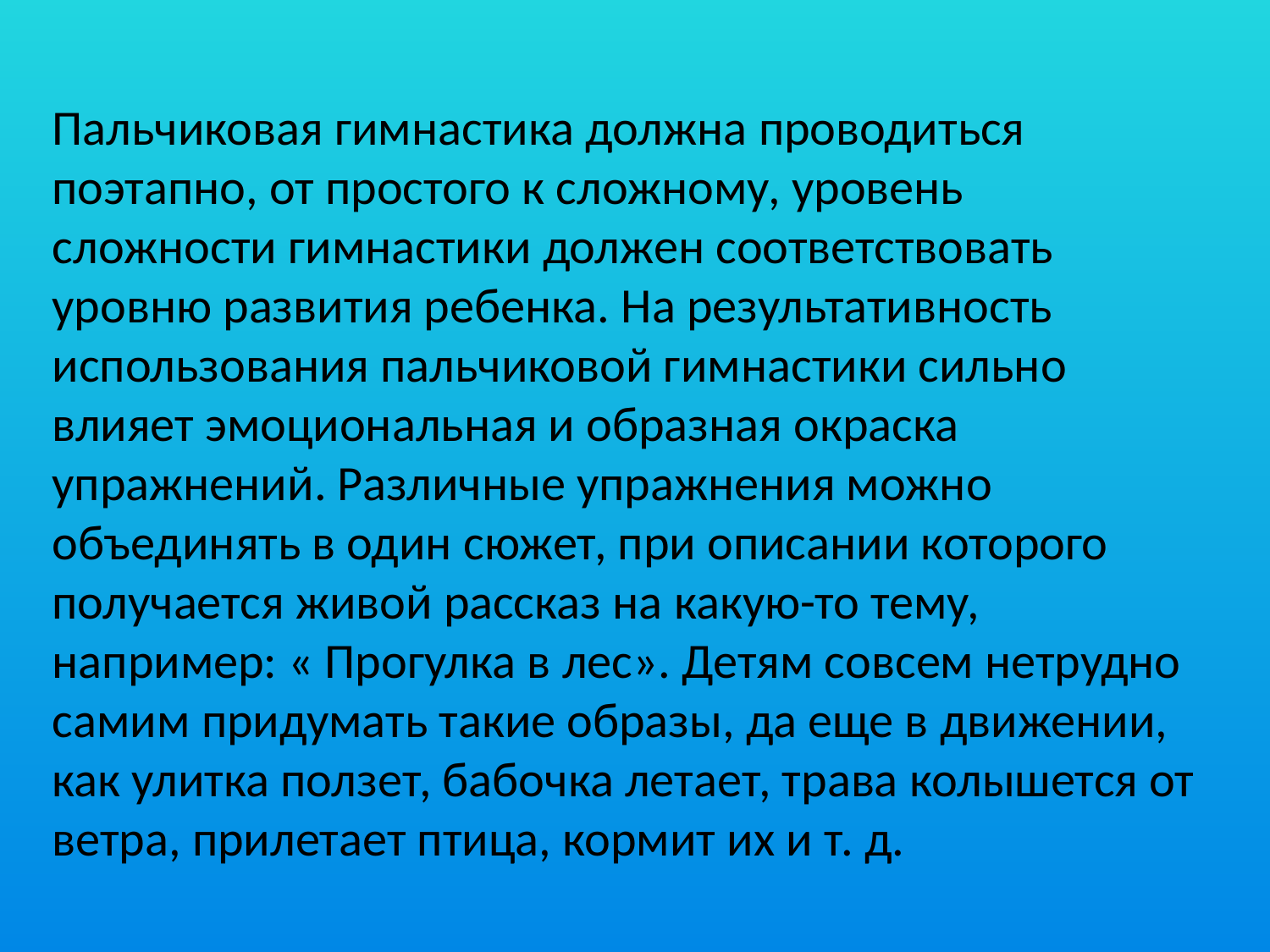

Пальчиковая гимнастика должна проводиться поэтапно, от простого к сложному, уровень сложности гимнастики должен соответствовать уровню развития ребенка. На результативность использования пальчиковой гимнастики сильно влияет эмоциональная и образная окраска упражнений. Различные упражнения можно объединять в один сюжет, при описании которого получается живой рассказ на какую-то тему, например: « Прогулка в лес». Детям совсем нетрудно самим придумать такие образы, да еще в движении, как улитка ползет, бабочка летает, трава колышется от ветра, прилетает птица, кормит их и т. д.